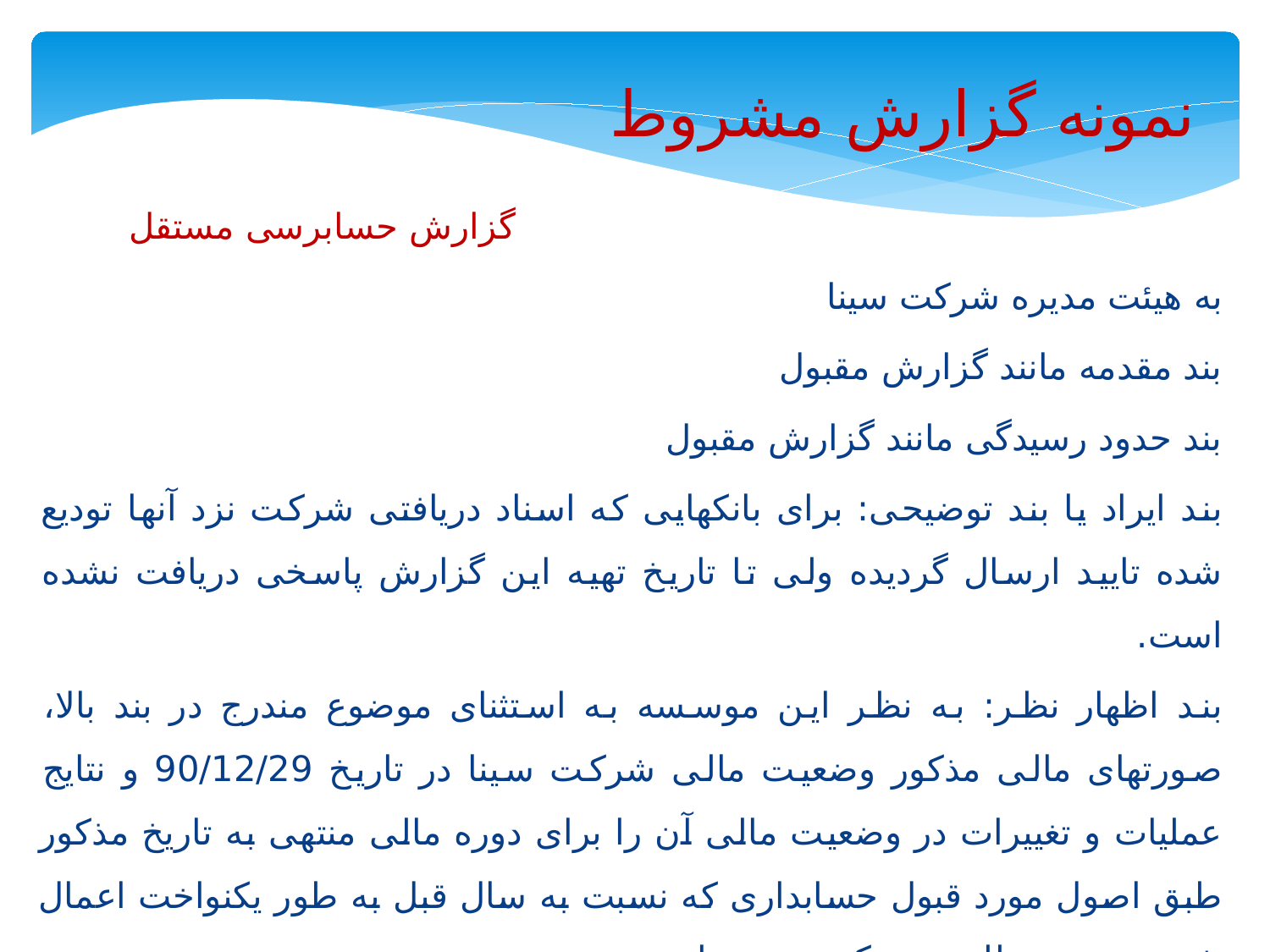

نمونه گزارش مشروط
                                                               گزارش حسابرسی مستقل
به هیئت مدیره شرکت سینا
بند مقدمه مانند گزارش مقبول
بند حدود رسیدگی مانند گزارش مقبول
بند ایراد یا بند توضیحی: برای بانکهایی که اسناد دریافتی شرکت نزد آنها تودیع شده تایید ارسال گردیده ولی تا تاریخ تهیه این گزارش پاسخی دریافت نشده است.
بند اظهار نظر: به نظر این موسسه به استثنای موضوع مندرج در بند بالا، صورتهای مالی مذکور وضعیت مالی شرکت سینا در تاریخ 90/12/29 و نتایج عملیات و تغییرات در وضعیت مالی آن را برای دوره مالی منتهی به تاریخ مذکور طبق اصول مورد قبول حسابداری که نسبت به سال قبل به طور یکنواخت اعمال شده به نحو مطلوب منعکس می نماید.
تاریخ: 91/4/31                                                                                                     موسسه حسابرسی تابان